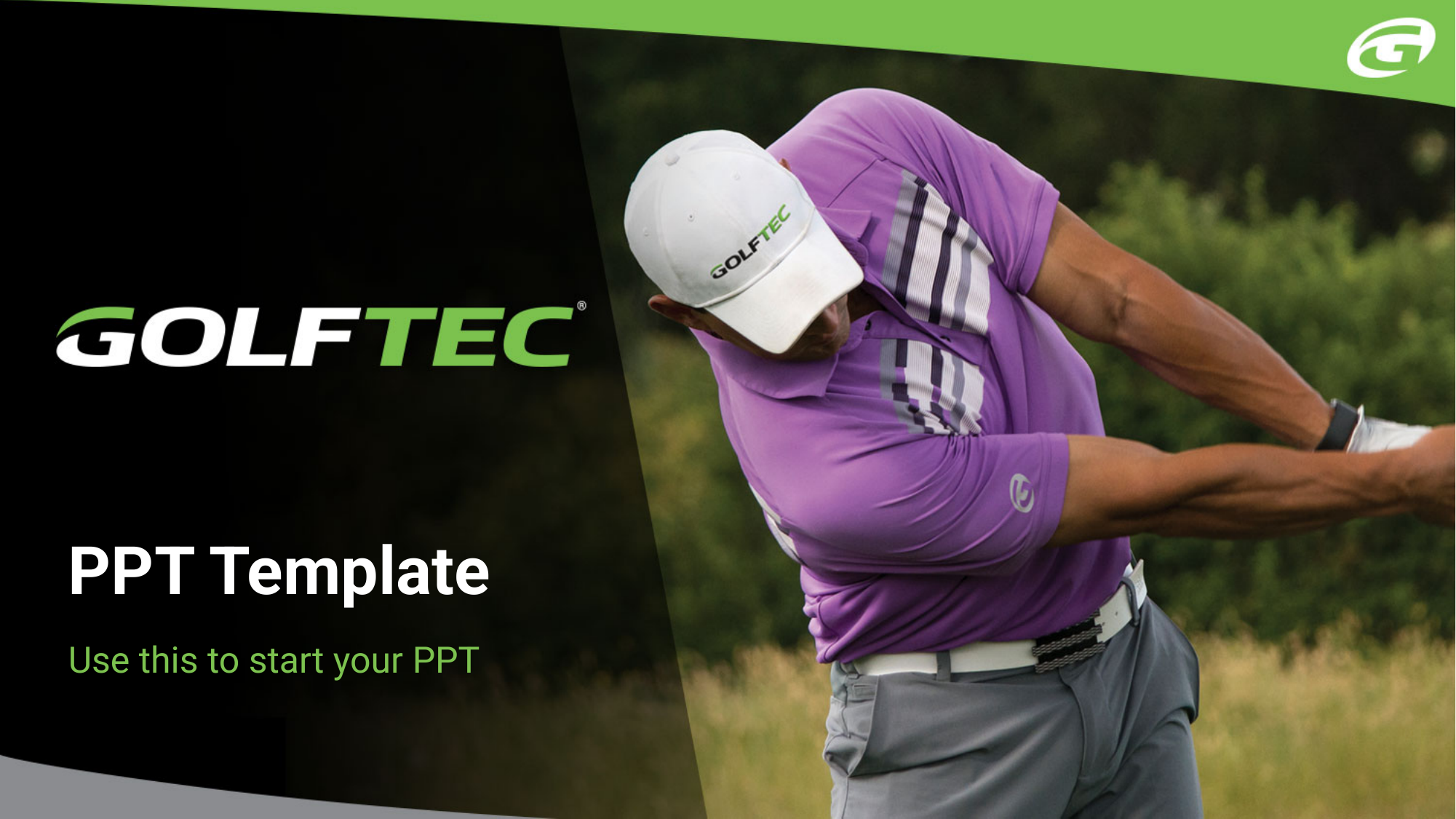

# PPT Template
Use this to start your PPT